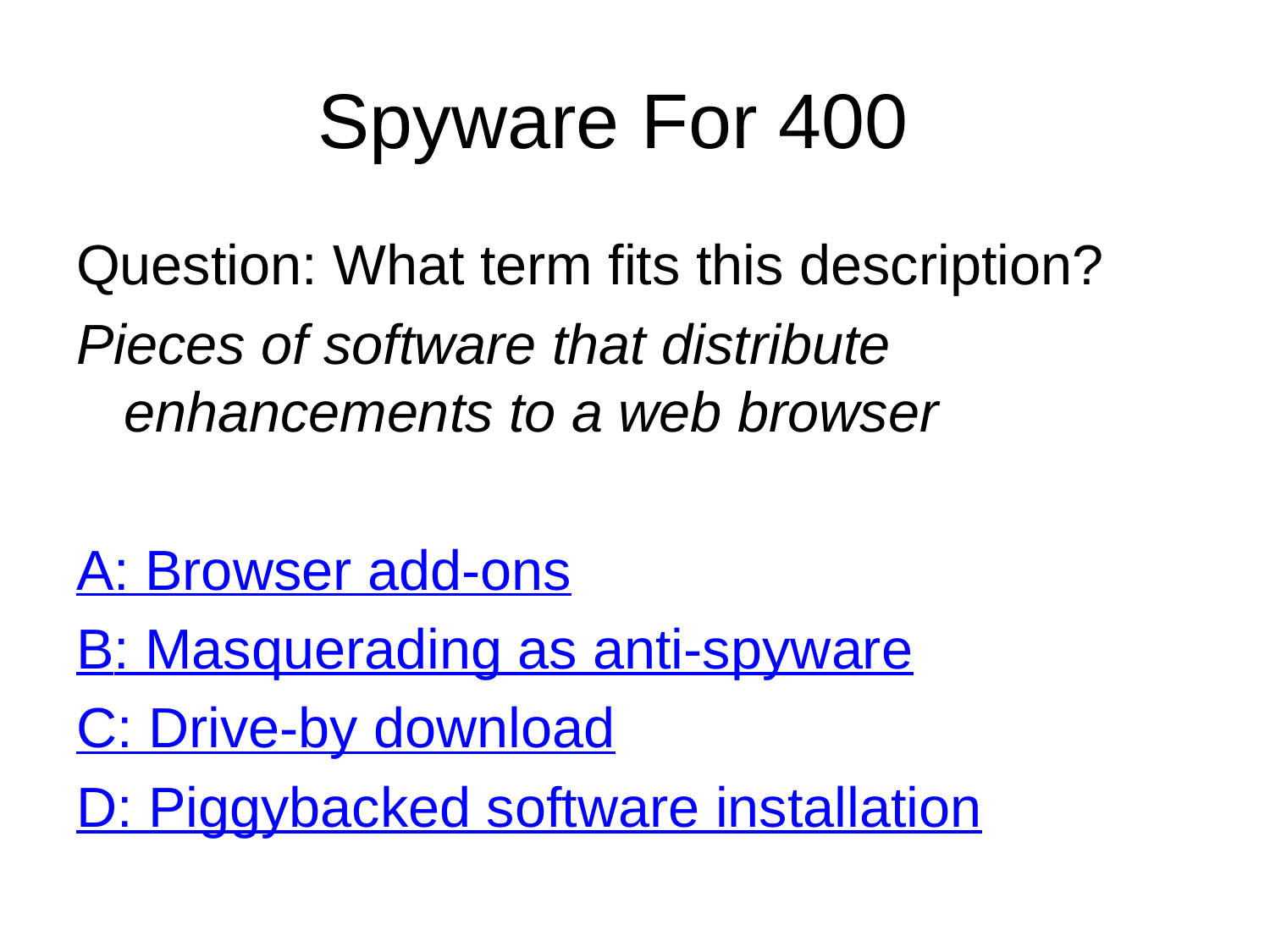

# Spyware For 400
Question: What term fits this description?
Pieces of software that distribute enhancements to a web browser

A: Browser add-ons
B: Masquerading as anti-spyware
C: Drive-by download
D: Piggybacked software installation